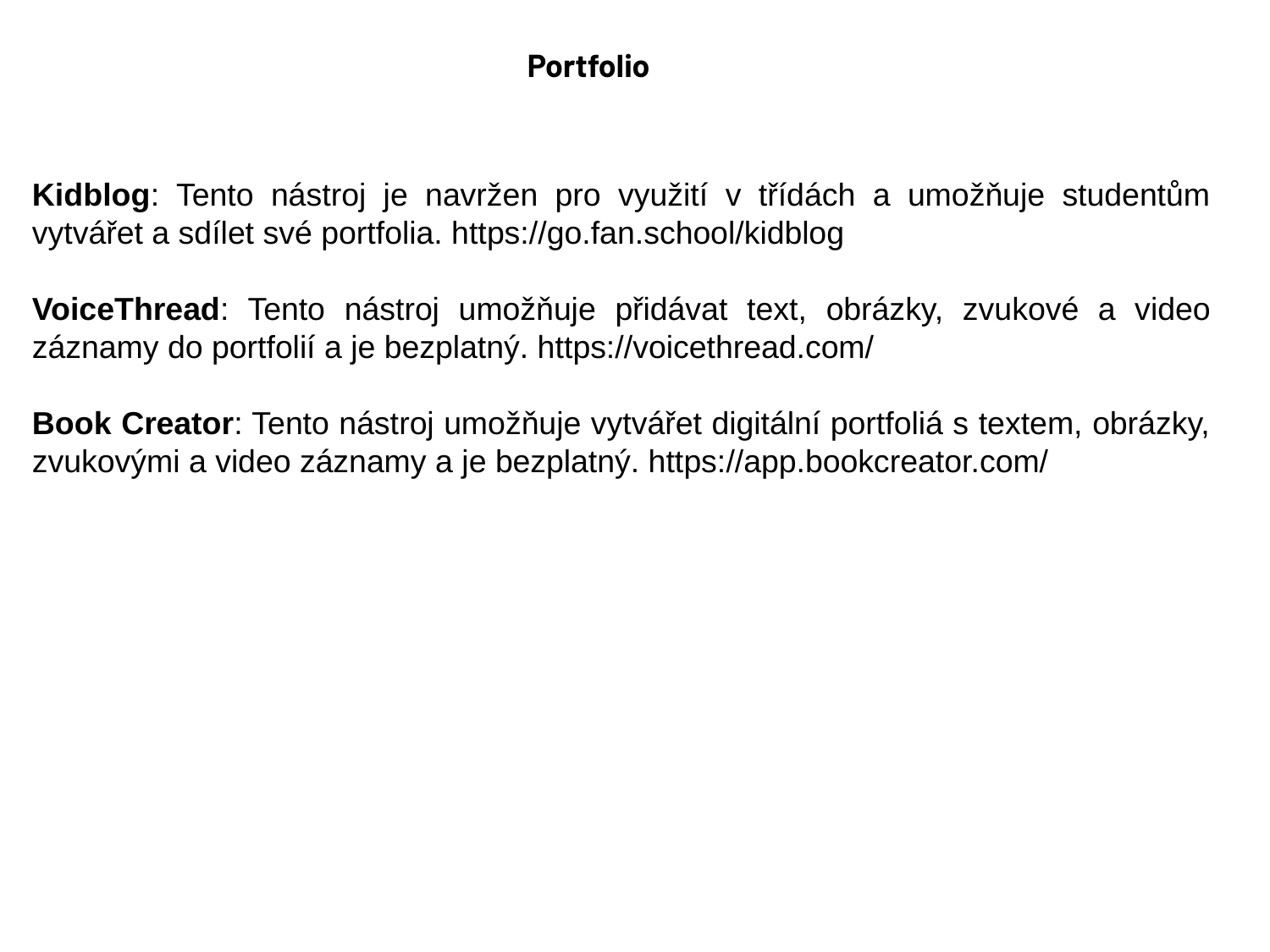

Portfolio
Kidblog: Tento nástroj je navržen pro využití v třídách a umožňuje studentům vytvářet a sdílet své portfolia. https://go.fan.school/kidblog

VoiceThread: Tento nástroj umožňuje přidávat text, obrázky, zvukové a video záznamy do portfolií a je bezplatný. https://voicethread.com/

Book Creator: Tento nástroj umožňuje vytvářet digitální portfoliá s textem, obrázky, zvukovými a video záznamy a je bezplatný. https://app.bookcreator.com/